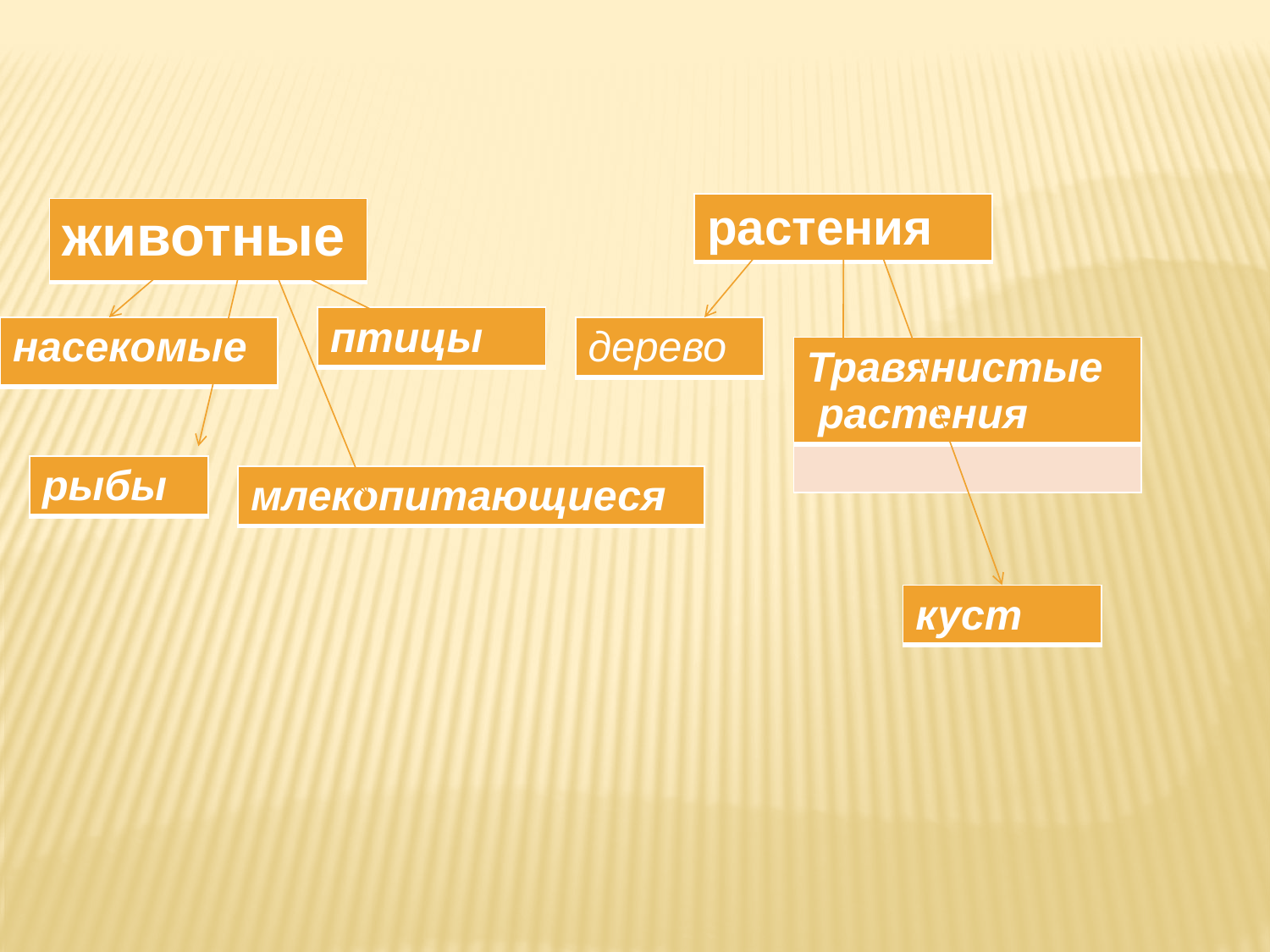

| растения |
| --- |
| животные |
| --- |
| птицы |
| --- |
| насекомые |
| --- |
| дерево |
| --- |
| Травянистые растения |
| --- |
|  |
| рыбы |
| --- |
| млекопитающиеся |
| --- |
| куст |
| --- |